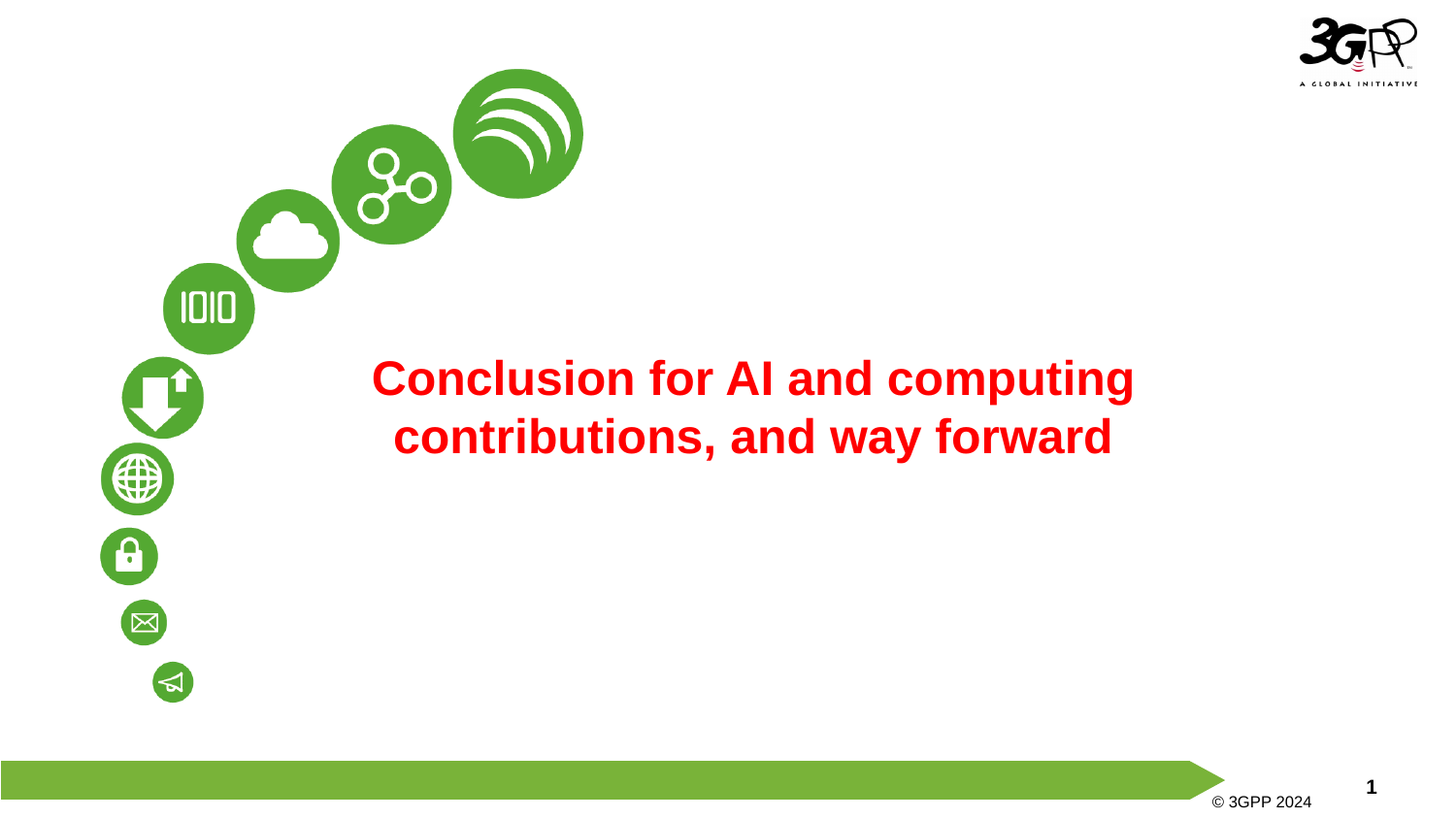

Conclusion for AI and computing contributions, and way forward

© 3GPP 2024